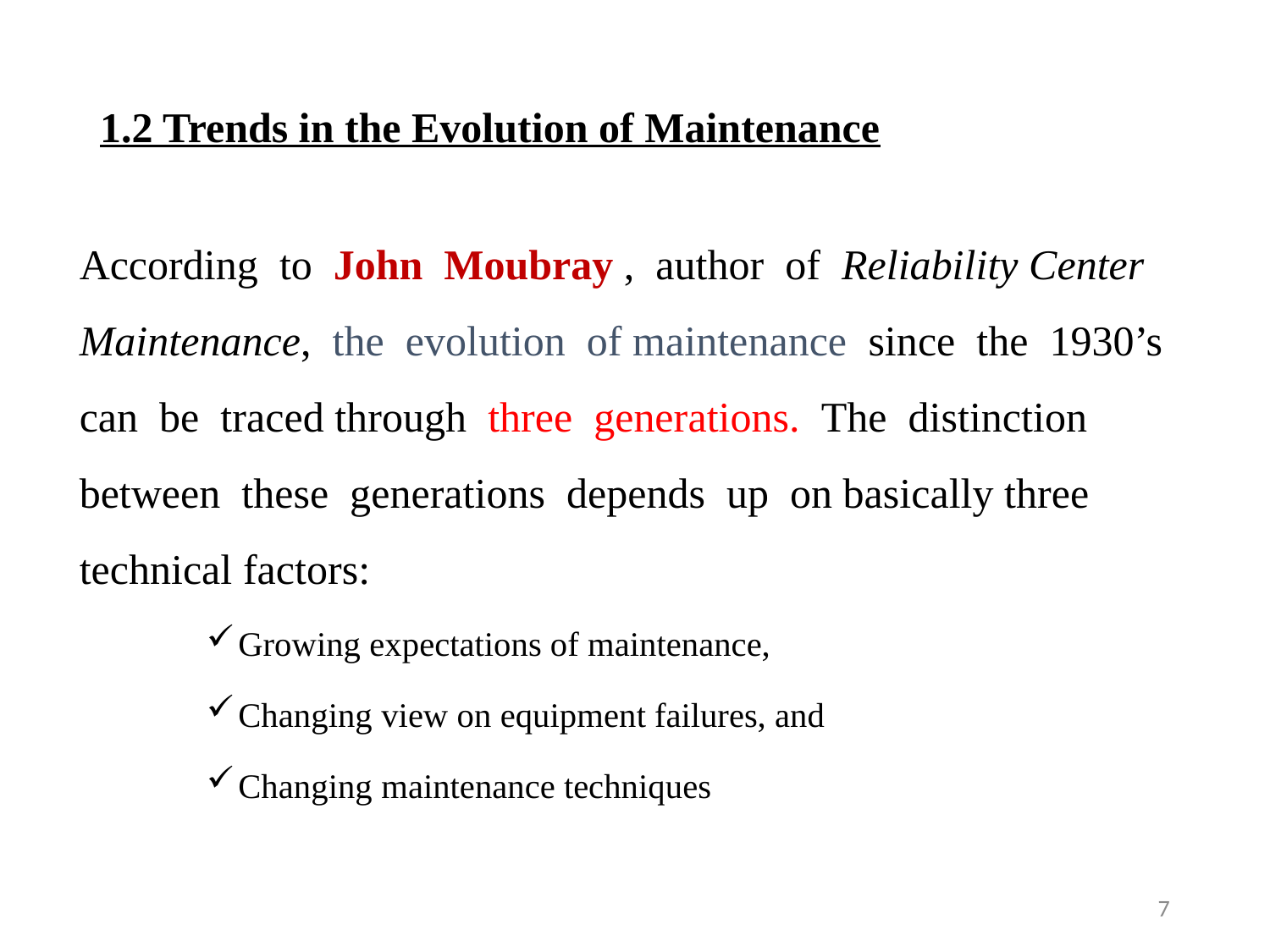

# 1.2 Trends in the Evolution of Maintenance
According  to  John  Moubray ,  author  of  Reliability Center  Maintenance,  the  evolution  of maintenance  since  the  1930’s  can  be  traced through  three  generations.  The  distinction between  these  generations  depends  up  on basically three technical factors:
Growing expectations of maintenance,
Changing view on equipment failures, and
Changing maintenance techniques
7